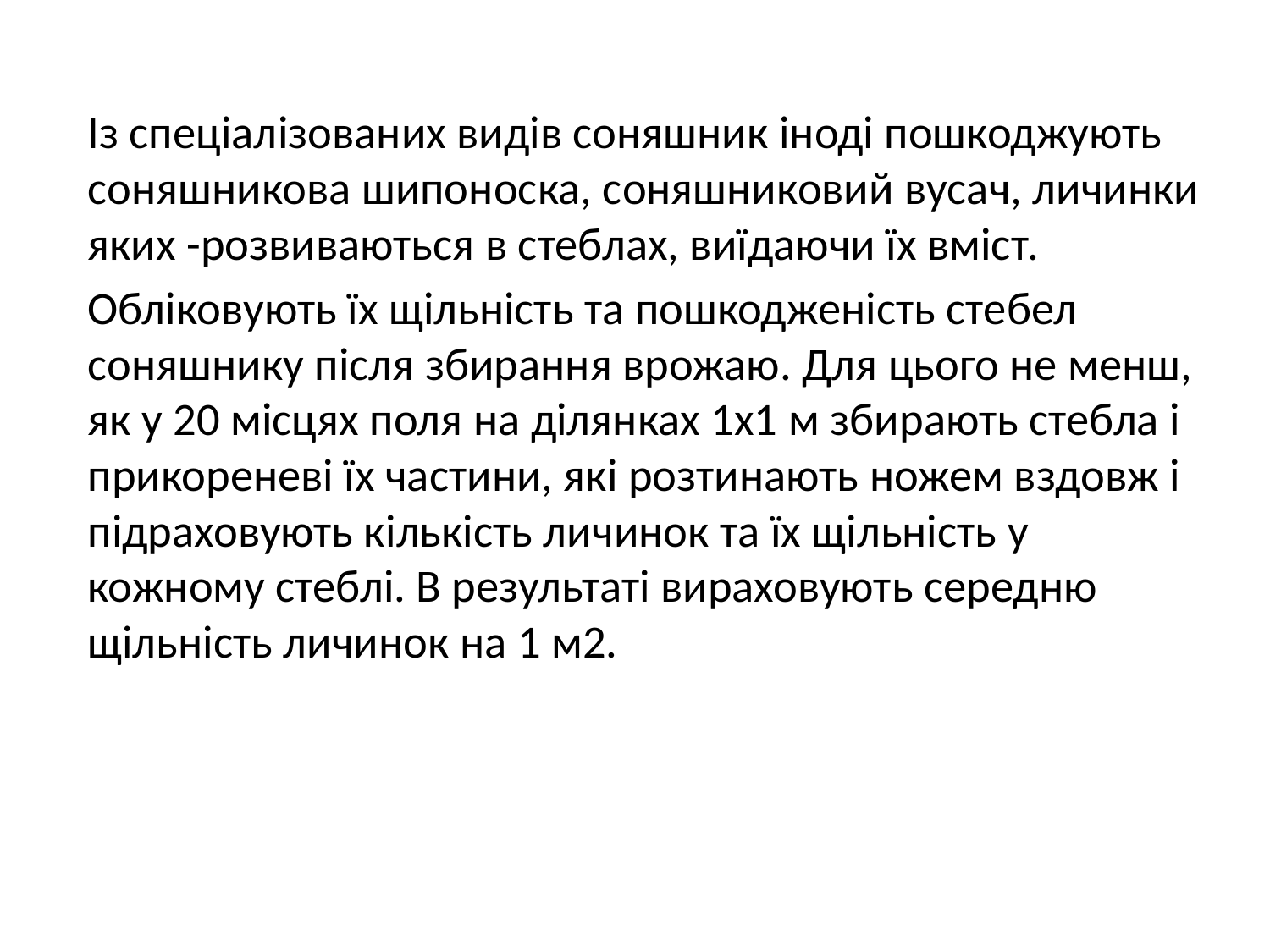

Із спеціалізованих видів соняшник іноді пошкоджують соняшникова шипоноска, соняшниковий вусач, личинки яких -розвиваються в стеблах, виїдаючи їх вміст.
Обліковують їх щільність та пошкодженість стебел соняшнику після збирання врожаю. Для цього не менш, як у 20 місцях поля на ділянках 1x1 м збирають стебла і прикореневі їх частини, які розтинають ножем вздовж і підраховують кількість личинок та їх щільність у кожному стеблі. В результаті вираховують середню щільність личинок на 1 м2.